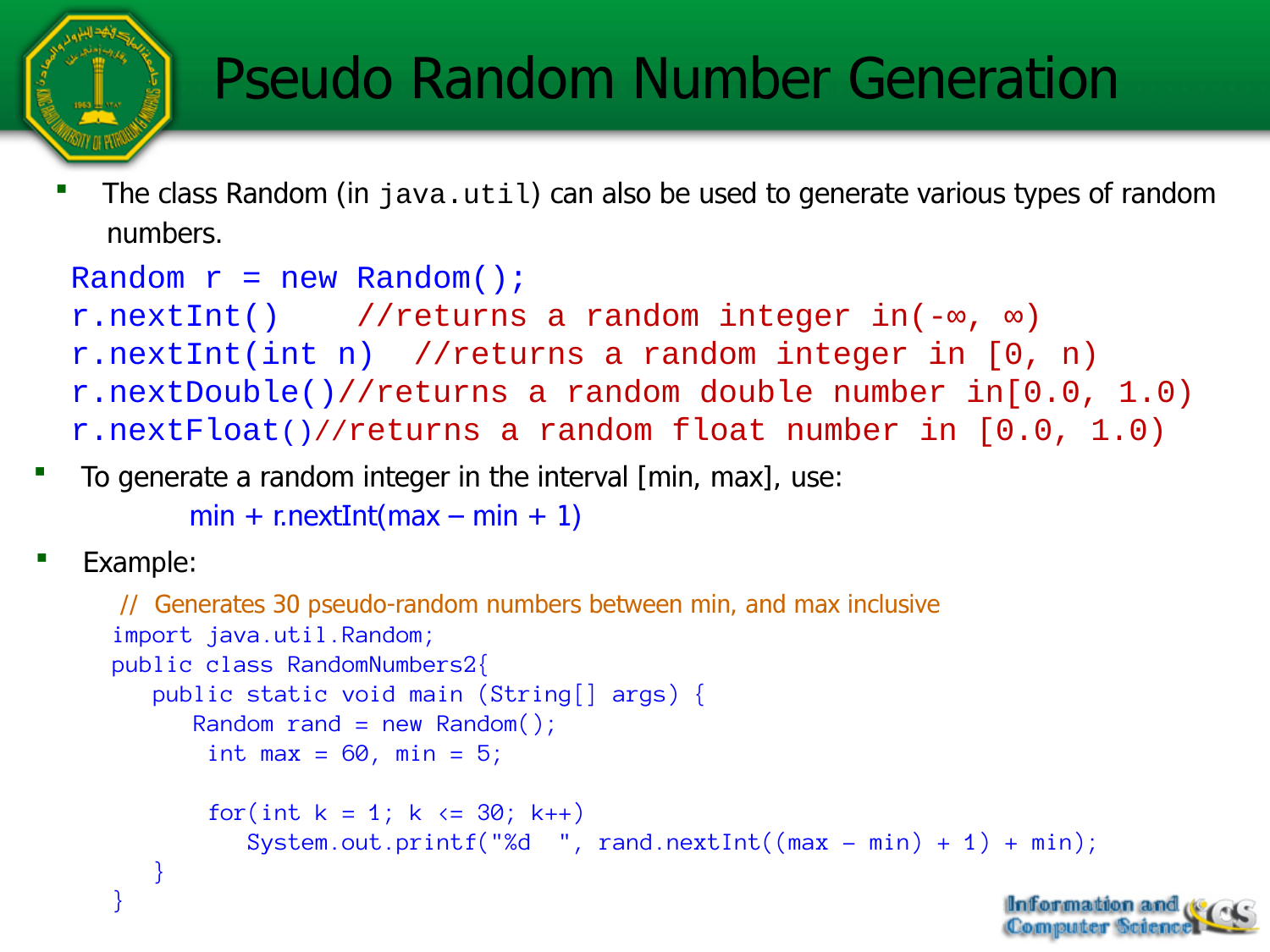

# Pseudo Random Number Generation
The class Random (in java.util) can also be used to generate various types of random
      numbers.
Random r = new Random();
r.nextInt()    //returns a random integer in(-∞, ∞)
r.nextInt(int n)  //returns a random integer in [0, n)
r.nextDouble()//returns a random double number in[0.0, 1.0)
r.nextFloat()//returns a random float number in [0.0, 1.0)
To generate a random integer in the interval [min, max], use:
                  min + r.nextInt(max – min + 1)
Example:
 //  Generates 30 pseudo-random numbers between min, and max inclusive
import java.util.Random;
public class RandomNumbers2{
   public static void main (String[] args) {
      Random rand = new Random();
       int max = 60, min = 5;

       for(int k = 1; k <= 30; k++)
          System.out.printf("%d  ", rand.nextInt((max - min) + 1) + min);
   }
}